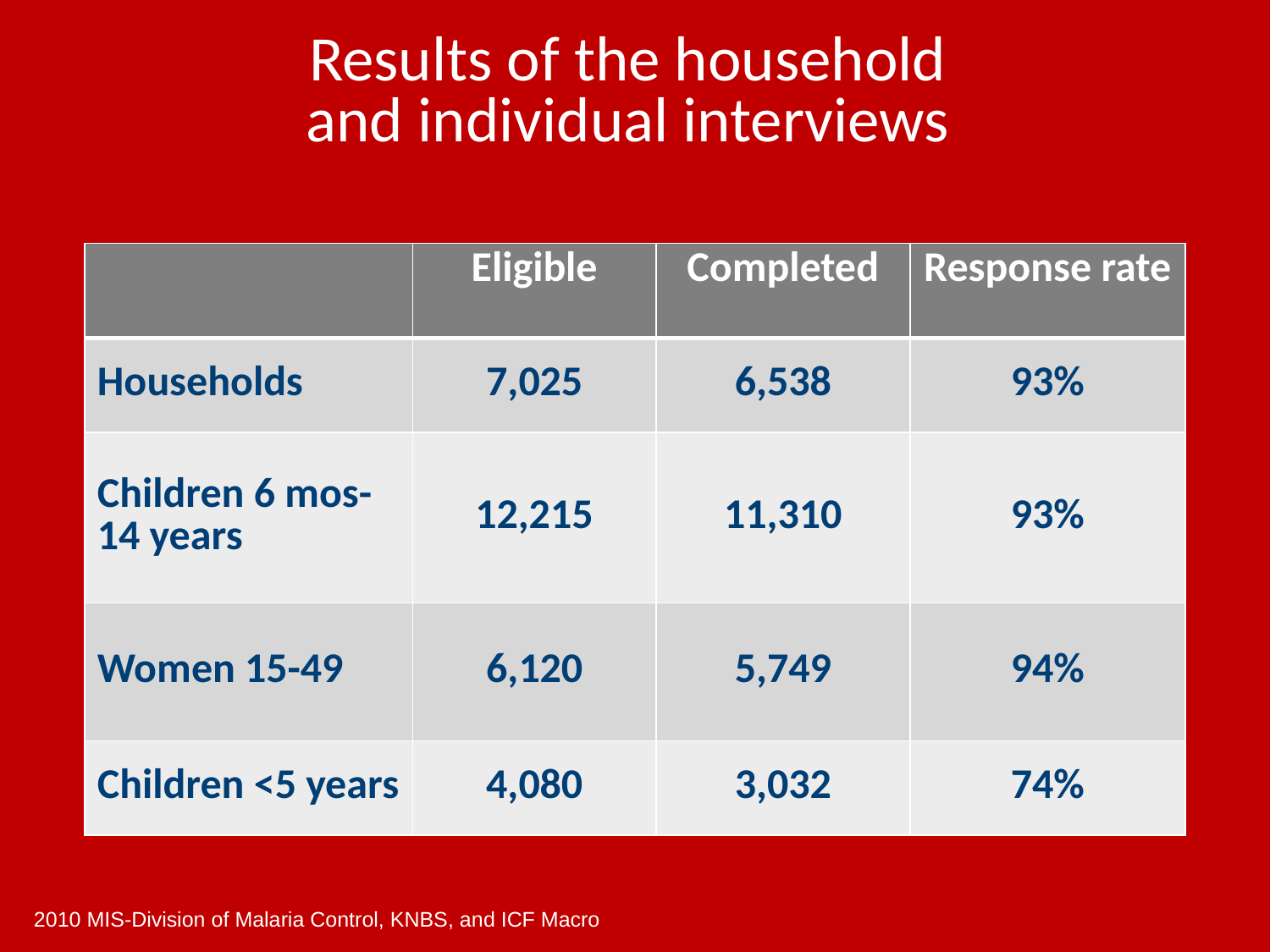

# Results of the household and individual interviews
|  | Eligible | Completed | Response rate |
| --- | --- | --- | --- |
| Households | 7,025 | 6,538 | 93% |
| Children 6 mos-14 years | 12,215 | 11,310 | 93% |
| Women 15-49 | 6,120 | 5,749 | 94% |
| Children <5 years | 4,080 | 3,032 | 74% |
2010 MIS-Division of Malaria Control, KNBS, and ICF Macro